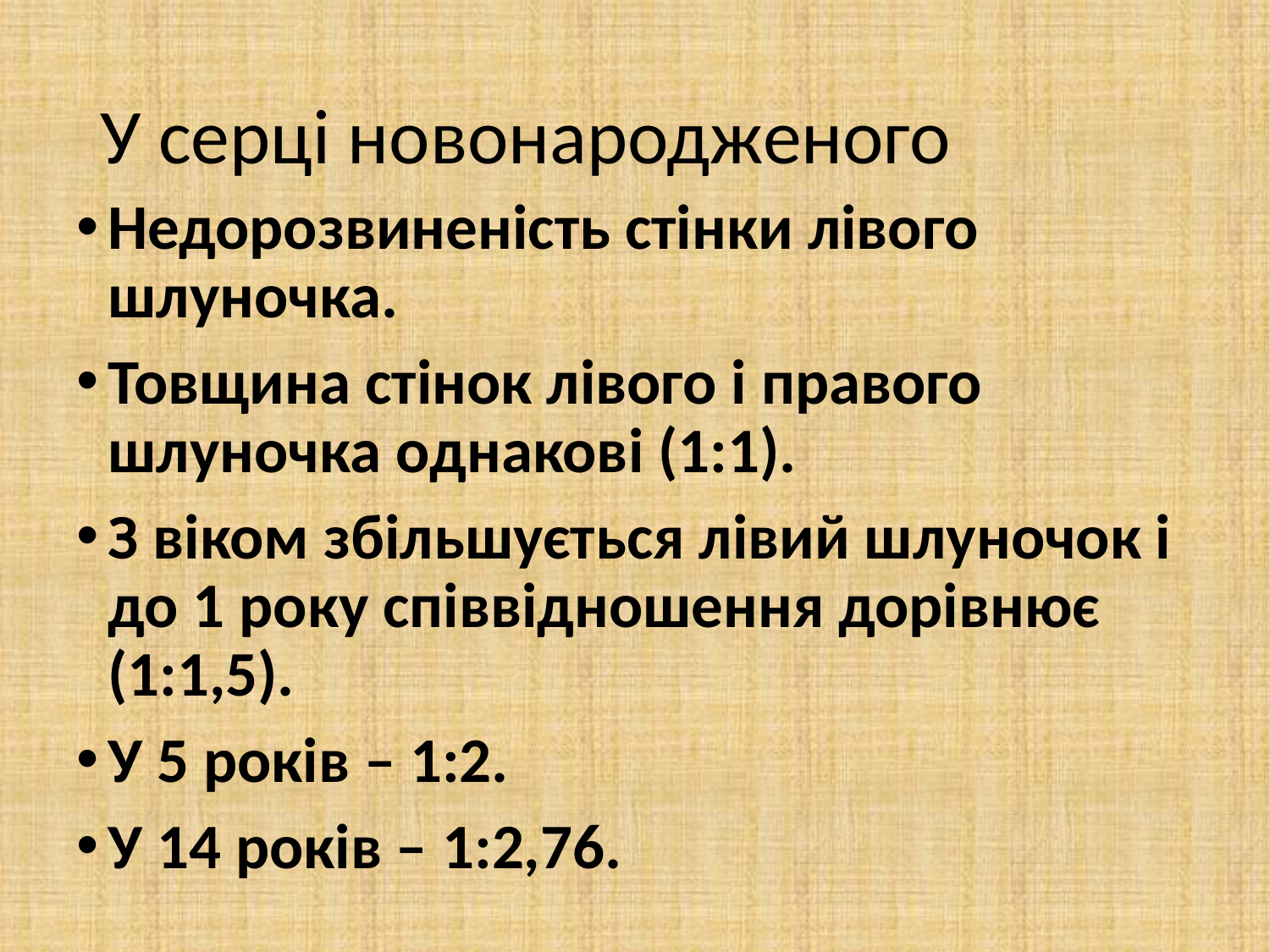

У серці новонародженого
Недорозвиненість стінки лівого шлуночка.
Товщина стінок лівого і правого шлуночка однакові (1:1).
З віком збільшується лівий шлуночок і до 1 року співвідношення дорівнює (1:1,5).
У 5 років – 1:2.
У 14 років – 1:2,76.